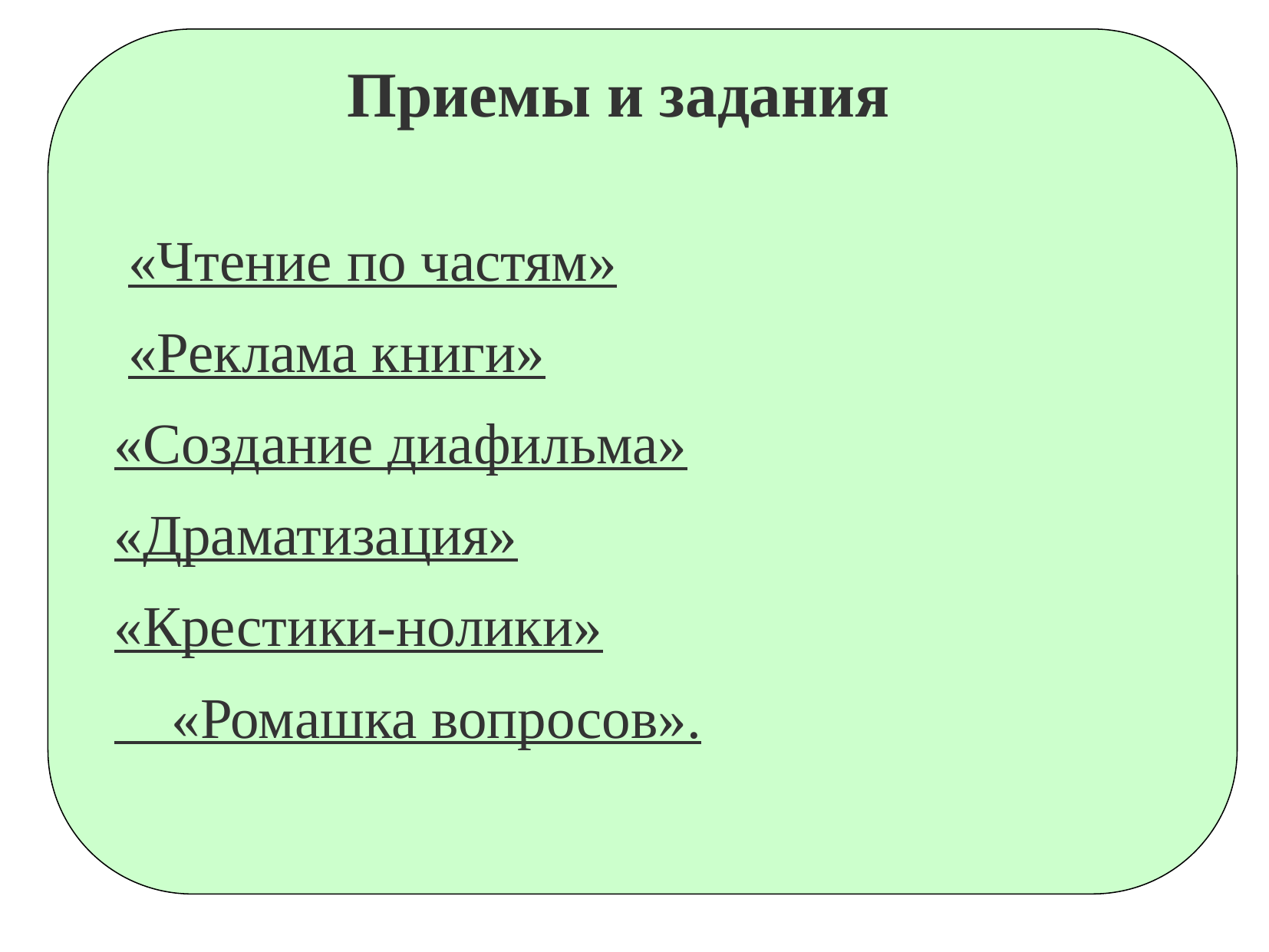

Приемы и задания

 «Чтение по частям»
 «Реклама книги»
«Создание диафильма»
«Драматизация»
«Крестики-нолики»
    «Ромашка вопросов».